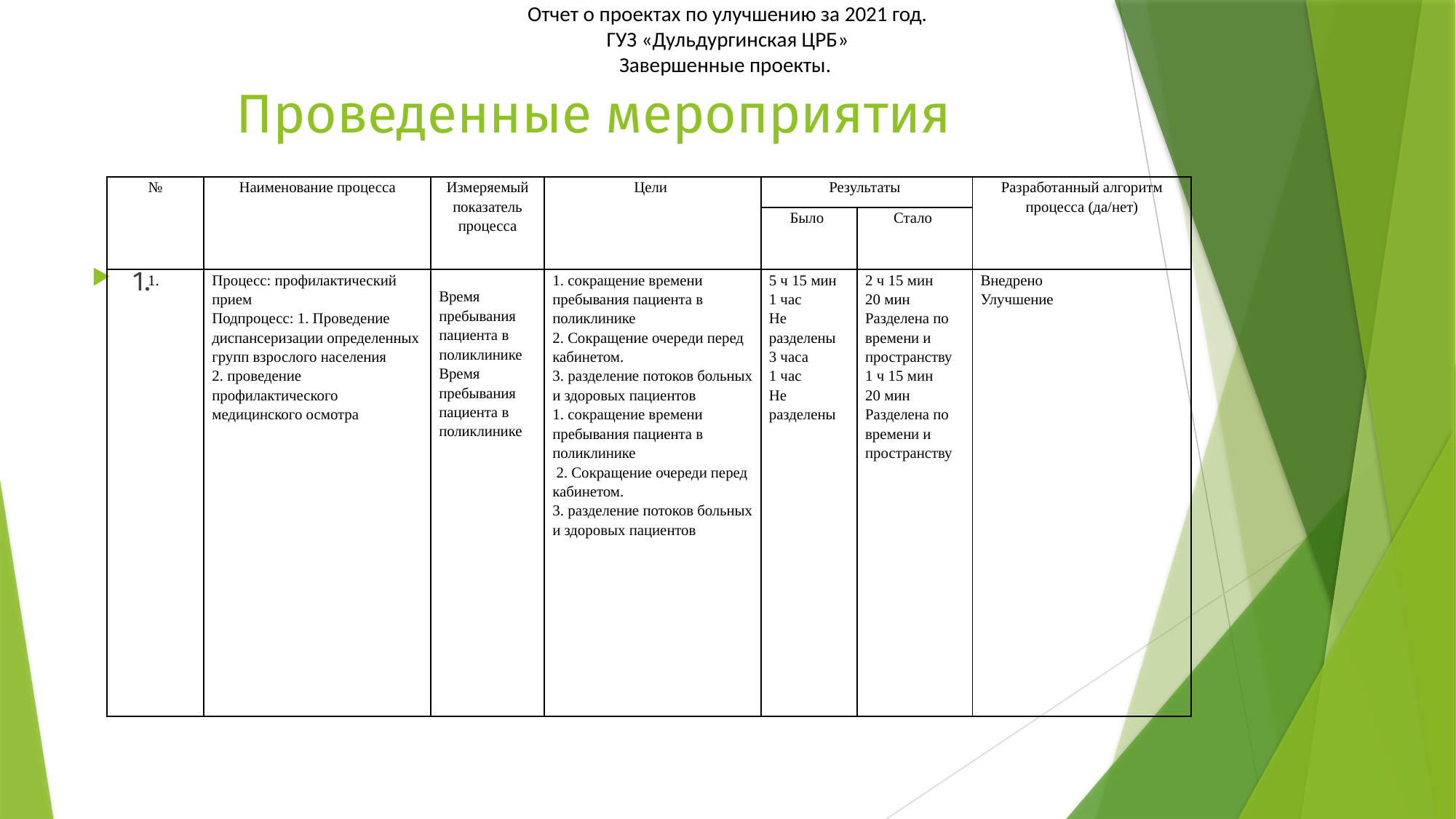

Отчет о проектах по улучшению за 2021 год.
ГУЗ «Дульдургинская ЦРБ»
Завершенные проекты.
# Проведенные мероприятия
| № | Наименование процесса | Измеряемый показатель процесса | Цели | Результаты |  | Разработанный алгоритм процесса (да/нет) |
| --- | --- | --- | --- | --- | --- | --- |
|  |  |  |  | Было | Стало |  |
| 1. | Процесс: профилактический прием Подпроцесс: 1. Проведение диспансеризации определенных групп взрослого населения 2. проведение профилактического медицинского осмотра | Время пребывания пациента в поликлинике Время пребывания пациента в поликлинике | 1. сокращение времени пребывания пациента в поликлинике 2. Сокращение очереди перед кабинетом. 3. разделение потоков больных и здоровых пациентов 1. сокращение времени пребывания пациента в поликлинике 2. Сокращение очереди перед кабинетом. 3. разделение потоков больных и здоровых пациентов | 5 ч 15 мин 1 час Не разделены 3 часа 1 час Не разделены | 2 ч 15 мин 20 мин Разделена по времени и пространству 1 ч 15 мин 20 мин Разделена по времени и пространству | Внедрено Улучшение |
1.